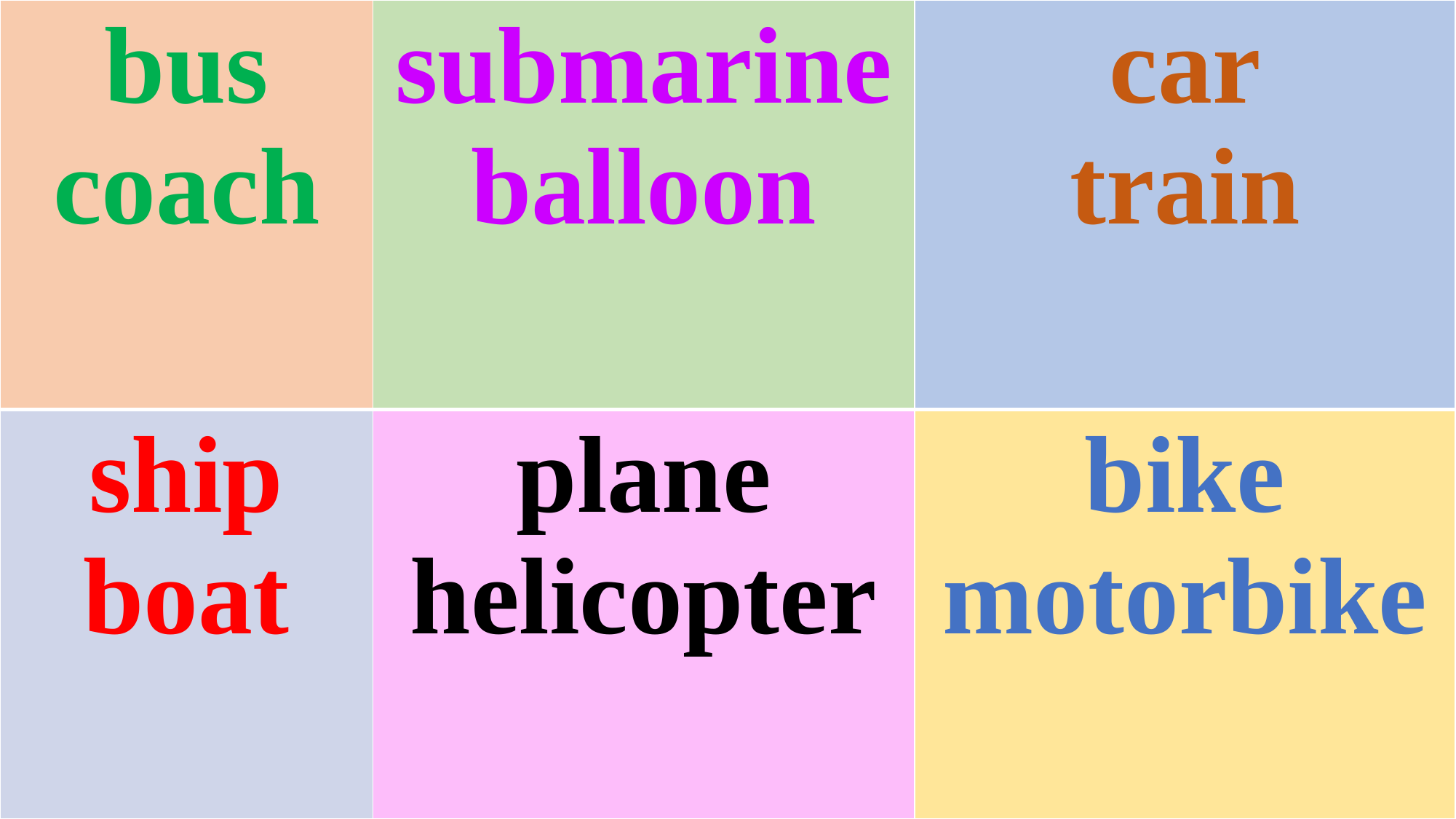

| bus coach | submarine balloon | car train |
| --- | --- | --- |
| ship boat | plane helicopter | bike motorbike |